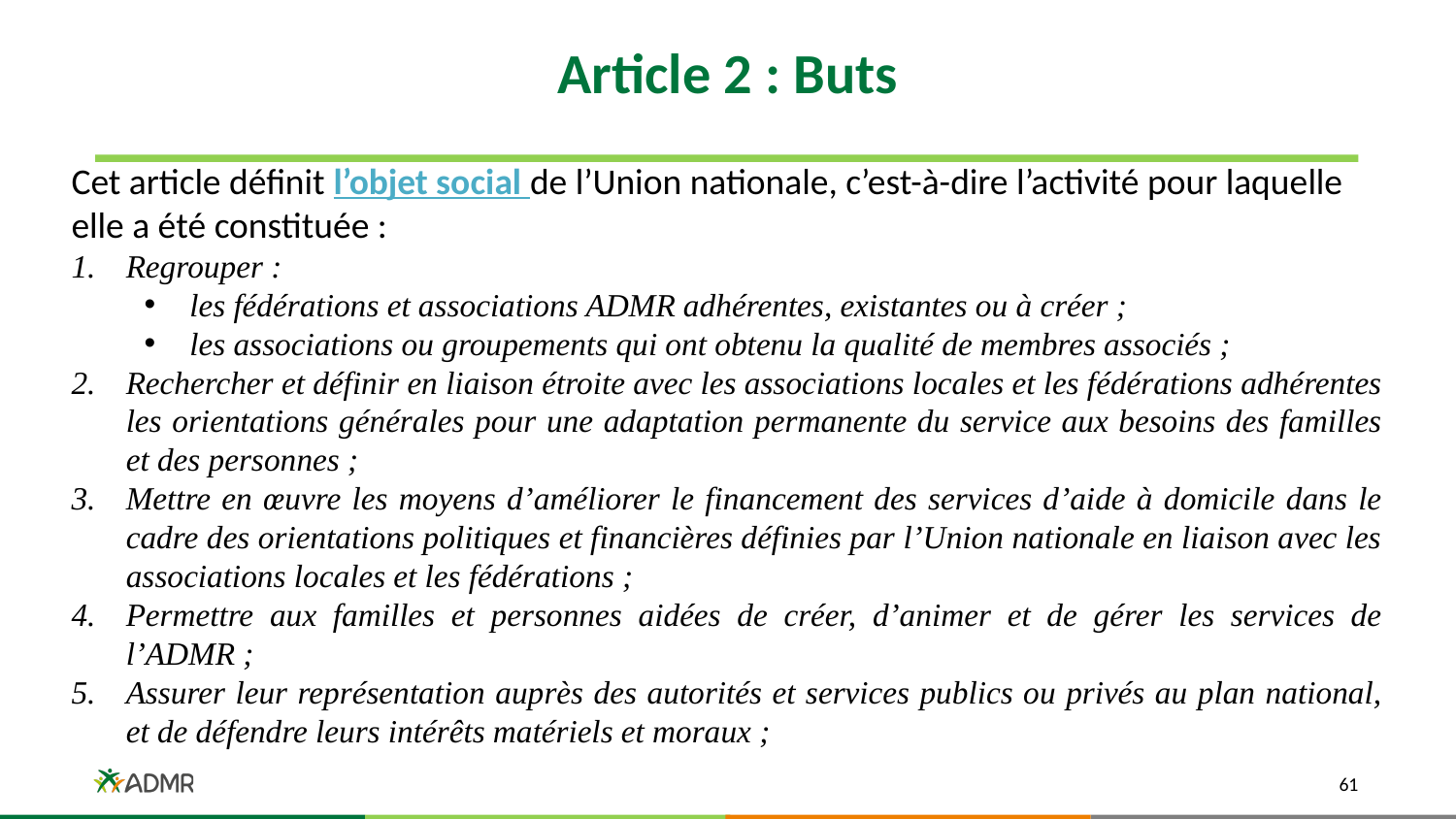

# Article 2 : Buts

Cet article définit l’objet social de l’Union nationale, c’est-à-dire l’activité pour laquelle elle a été constituée :
Regrouper :
les fédérations et associations ADMR adhérentes, existantes ou à créer ;
les associations ou groupements qui ont obtenu la qualité de membres associés ;
Rechercher et définir en liaison étroite avec les associations locales et les fédérations adhérentes les orientations générales pour une adaptation permanente du service aux besoins des familles et des personnes ;
Mettre en œuvre les moyens d’améliorer le financement des services d’aide à domicile dans le cadre des orientations politiques et financières définies par l’Union nationale en liaison avec les associations locales et les fédérations ;
Permettre aux familles et personnes aidées de créer, d’animer et de gérer les services de l’ADMR ;
Assurer leur représentation auprès des autorités et services publics ou privés au plan national, et de défendre leurs intérêts matériels et moraux ;